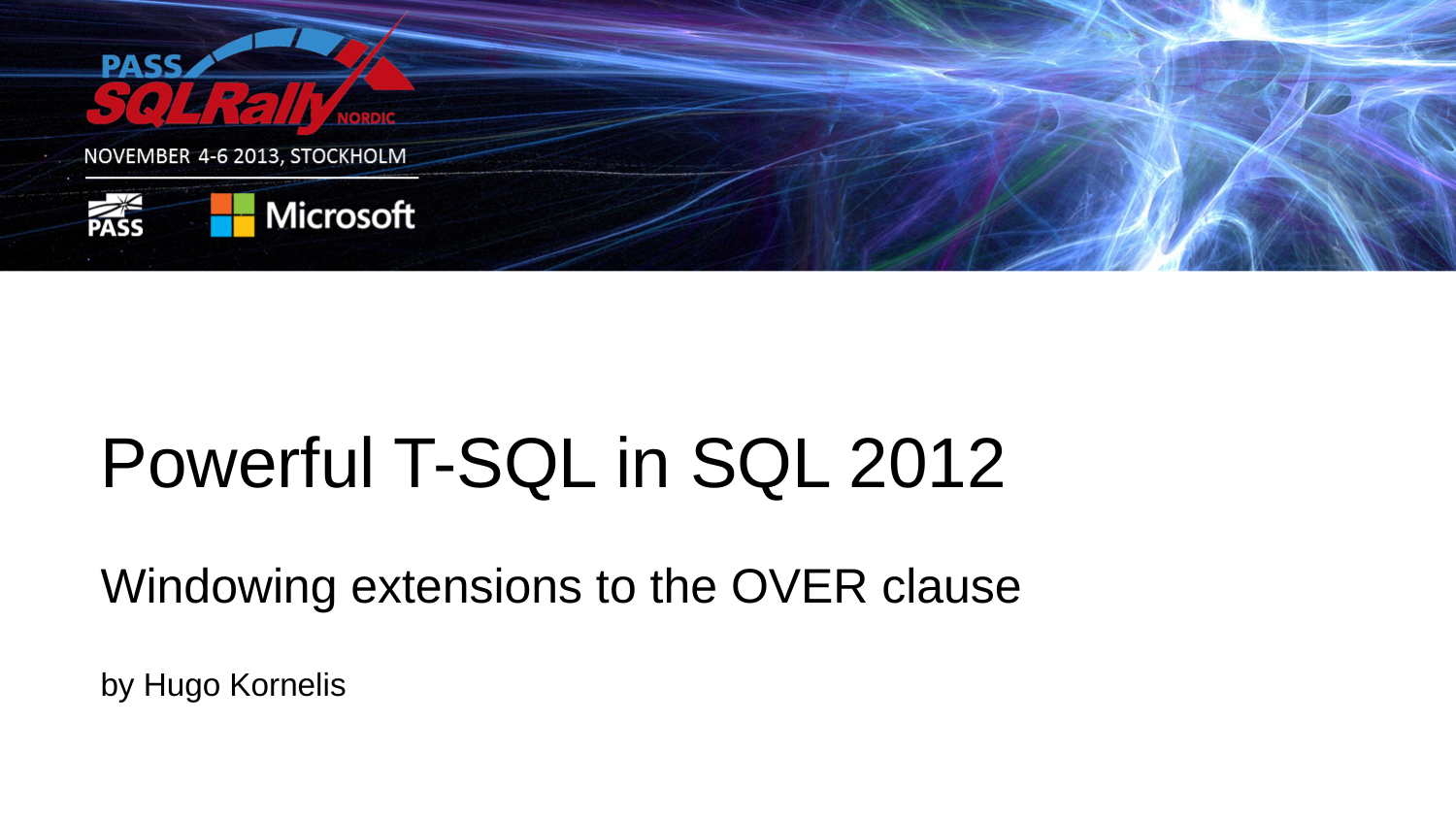

Powerful T-SQL in SQL 2012
Windowing extensions to the OVER clause

by Hugo Kornelis